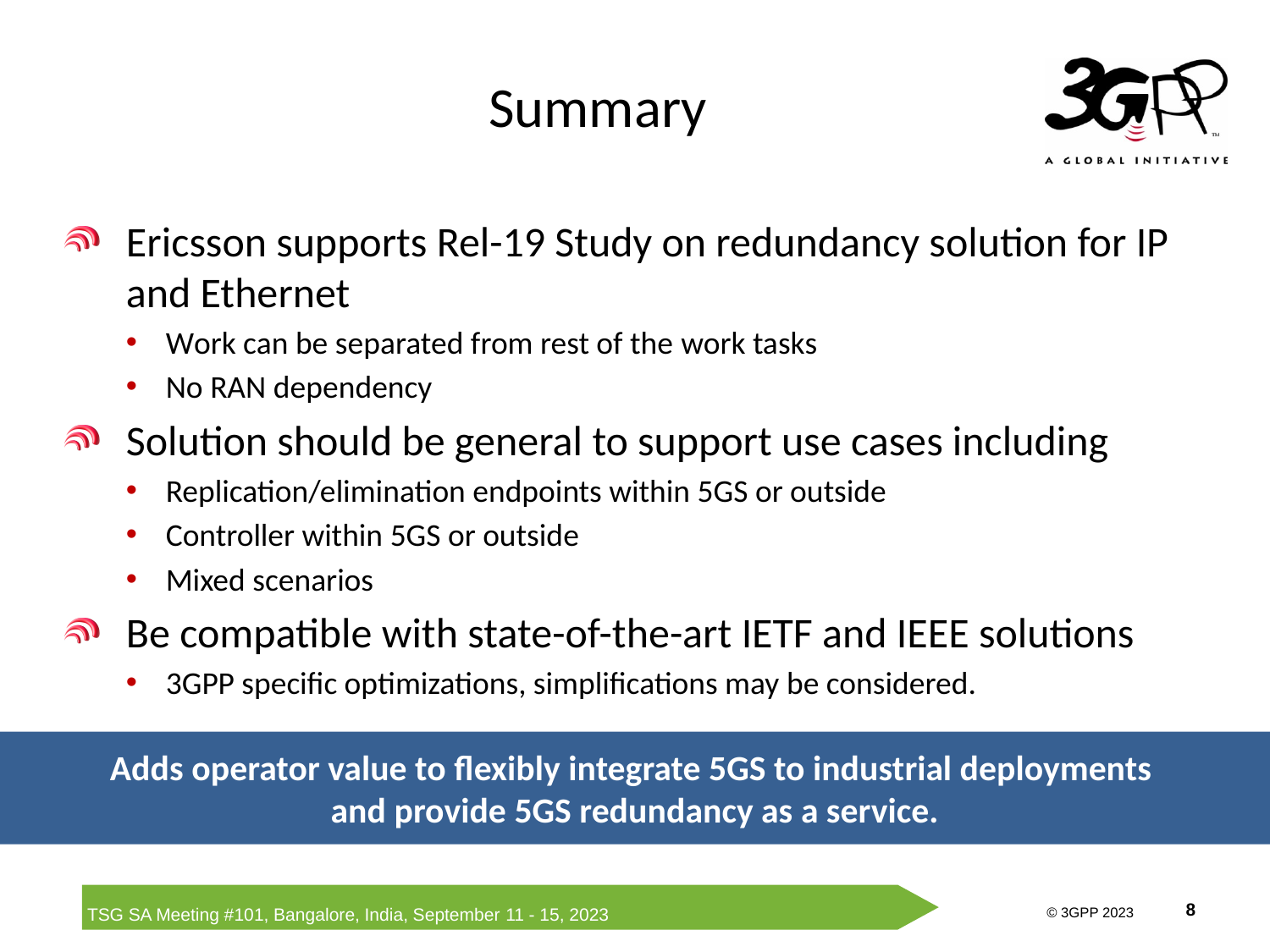

# Summary
Ericsson supports Rel-19 Study on redundancy solution for IP and Ethernet
Work can be separated from rest of the work tasks
No RAN dependency
Solution should be general to support use cases including
Replication/elimination endpoints within 5GS or outside
Controller within 5GS or outside
Mixed scenarios
Be compatible with state-of-the-art IETF and IEEE solutions
3GPP specific optimizations, simplifications may be considered.
Adds operator value to flexibly integrate 5GS to industrial deployments
and provide 5GS redundancy as a service.